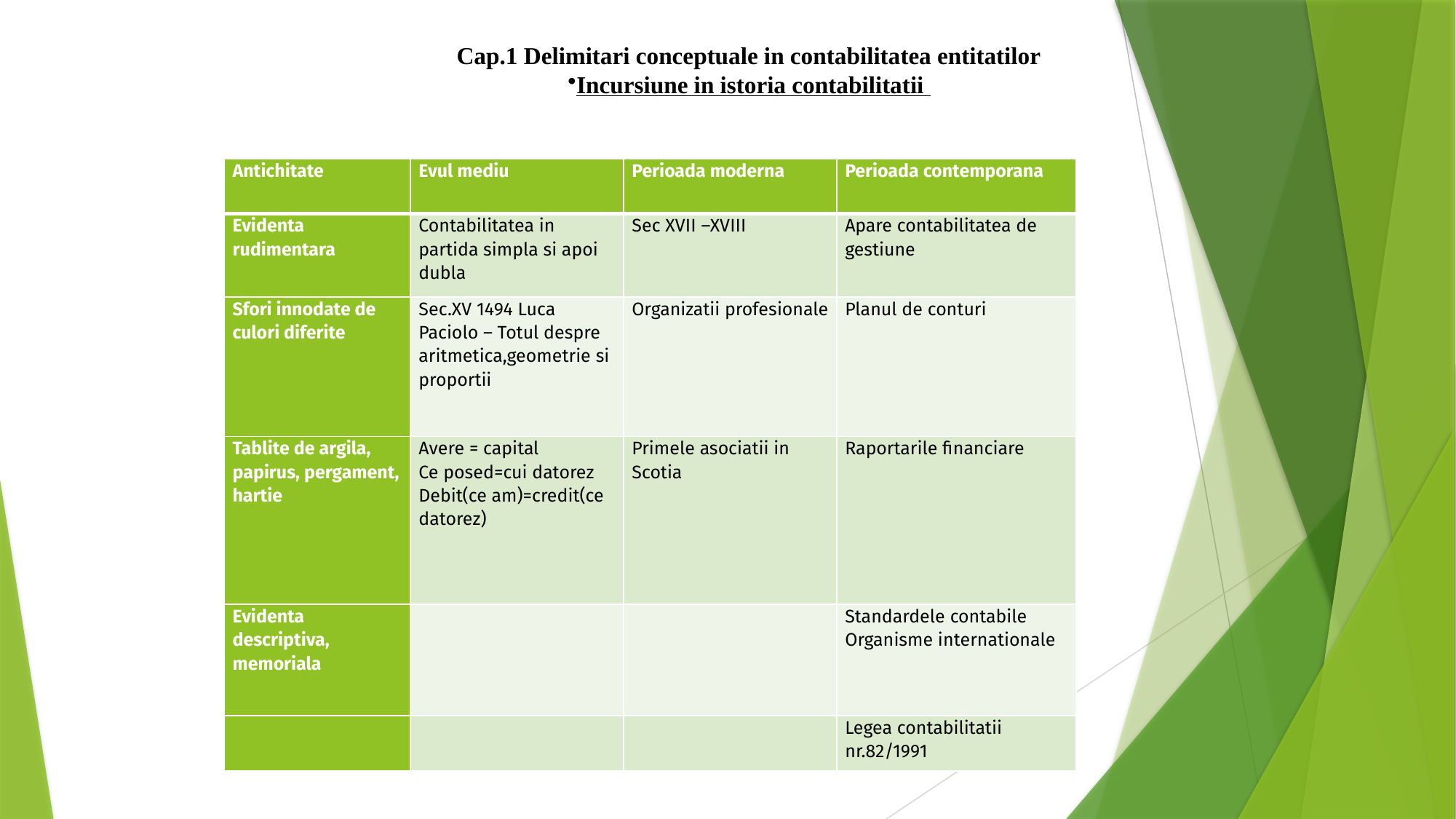

Cap.1 Delimitari conceptuale in contabilitatea entitatilor
Incursiune in istoria contabilitatii
| Antichitate | Evul mediu | Perioada moderna | Perioada contemporana |
| --- | --- | --- | --- |
| Evidenta rudimentara | Contabilitatea in partida simpla si apoi dubla | Sec XVII –XVIII | Apare contabilitatea de gestiune |
| Sfori innodate de culori diferite | Sec.XV 1494 Luca Paciolo – Totul despre aritmetica,geometrie si proportii | Organizatii profesionale | Planul de conturi |
| Tablite de argila, papirus, pergament, hartie | Avere = capital Ce posed=cui datorez Debit(ce am)=credit(ce datorez) | Primele asociatii in Scotia | Raportarile financiare |
| Evidenta descriptiva, memoriala |  |  | Standardele contabile Organisme internationale |
|  |  |  | Legea contabilitatii nr.82/1991 |